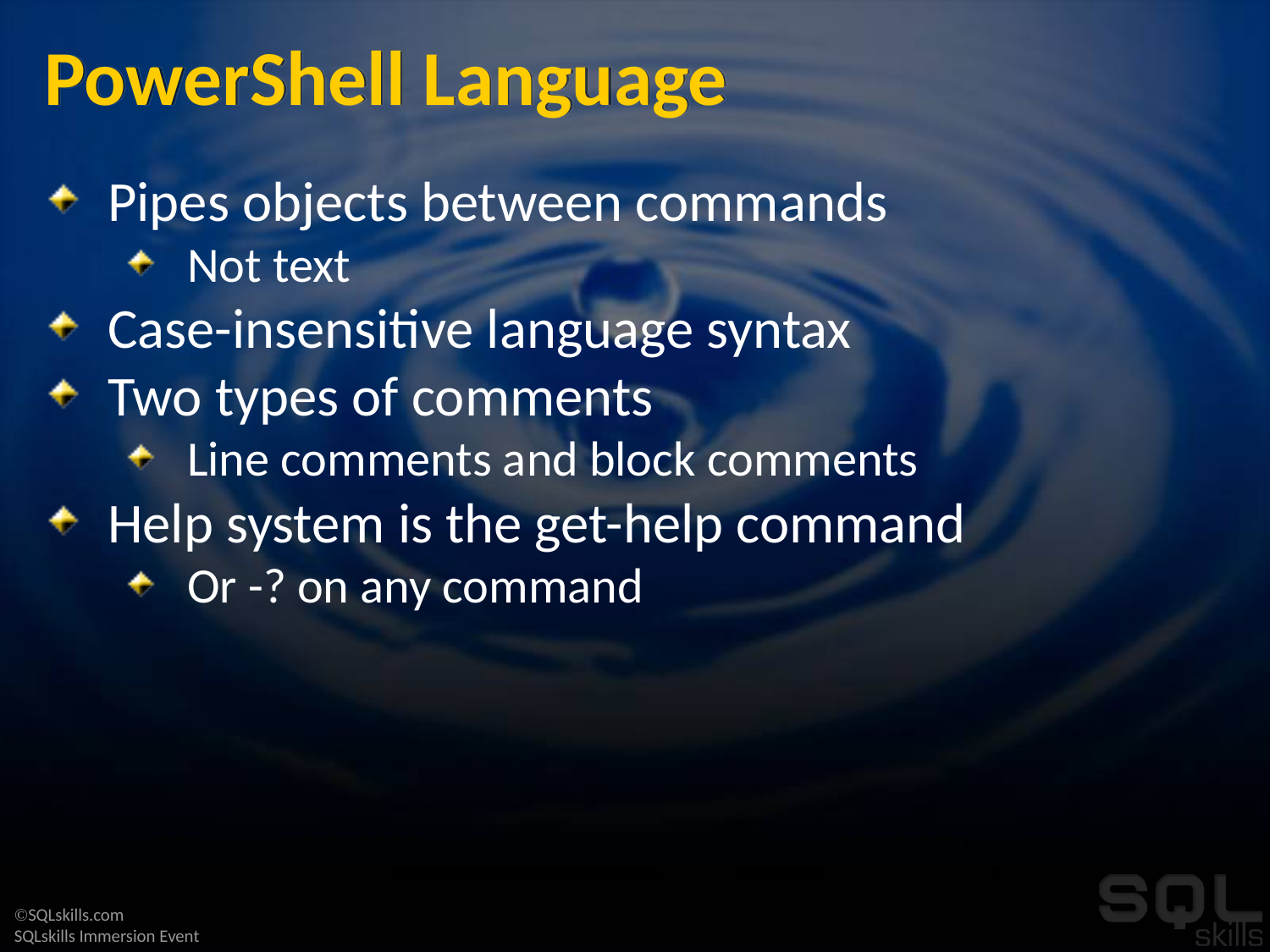

# PowerShell Language
Pipes objects between commands
Not text
Case-insensitive language syntax
Two types of comments
Line comments and block comments
Help system is the get-help command
Or -? on any command